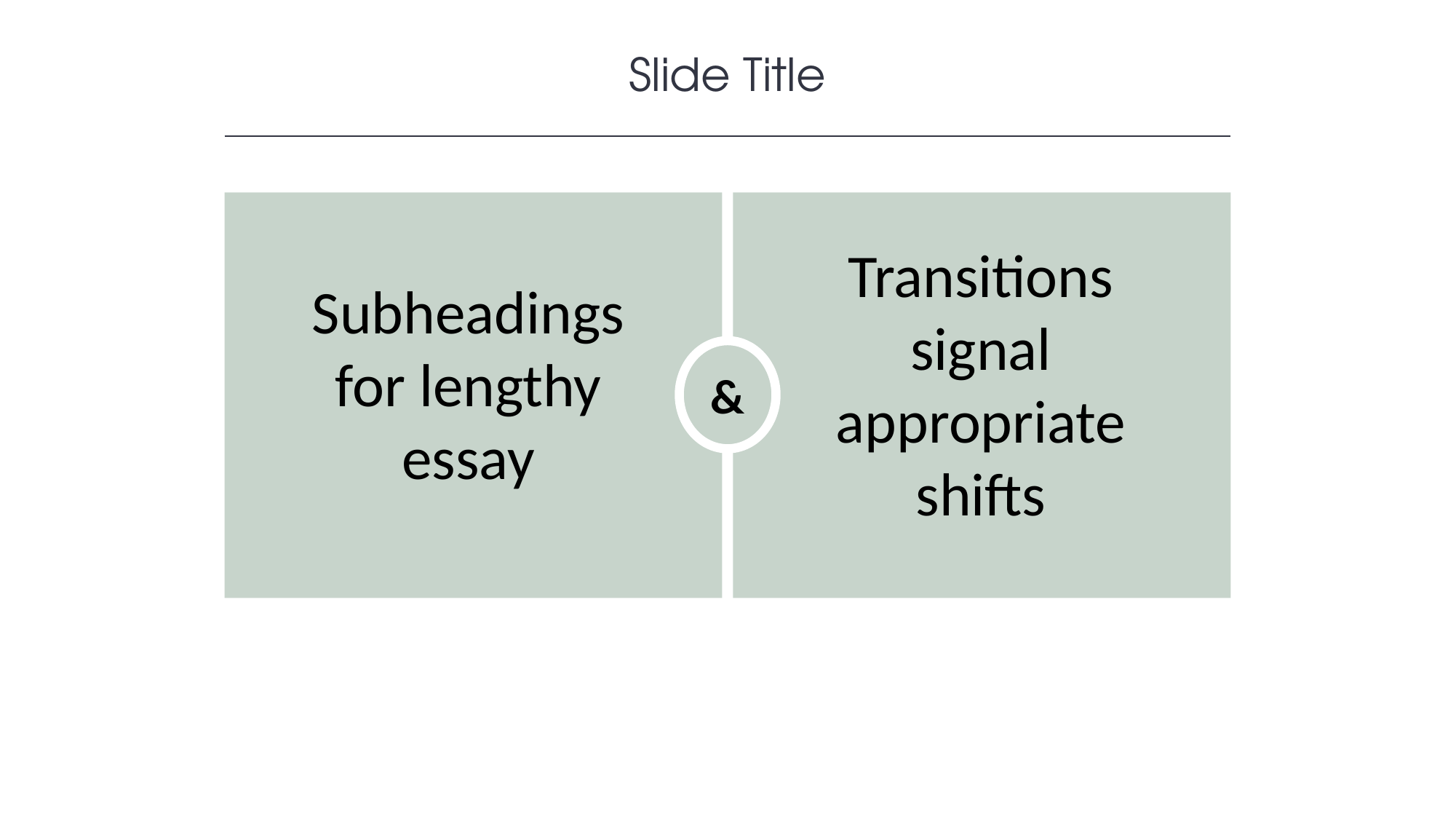

Slide Title
HAWKES LEARNING

&
Transitions signal appropriate shifts
Subheadings for lengthy essay